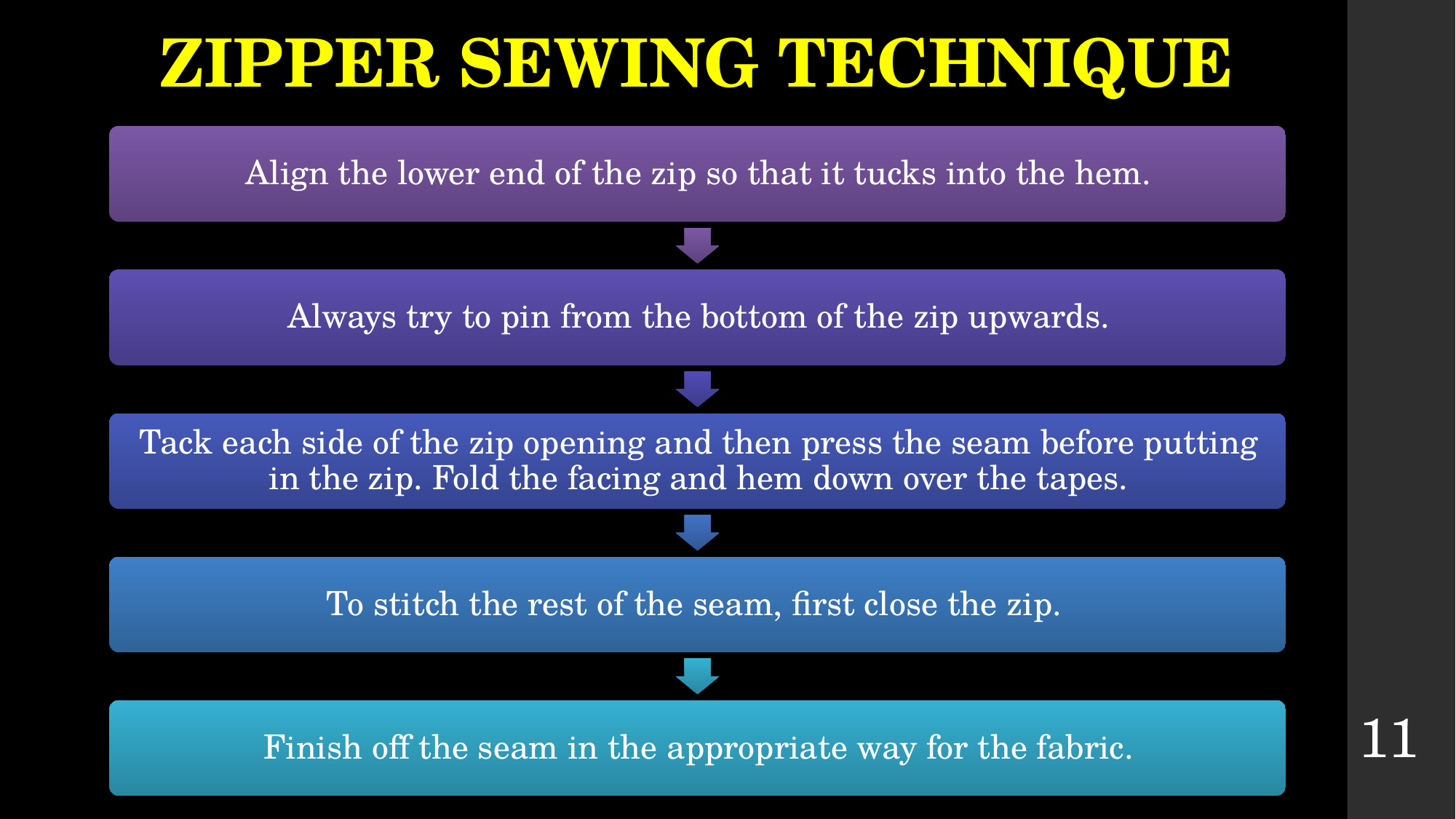

# ZIPPER SEWING TECHNIQUE
Align the lower end of the zip so that it tucks into the hem.

Always try to pin from the bottom of the zip upwards.

Tack each side of the zip opening and then press the seam before putting in the zip. Fold the facing and hem down over the tapes.

To stitch the rest of the seam, first close the zip.

Finish off the seam in the appropriate way for the fabric.
11